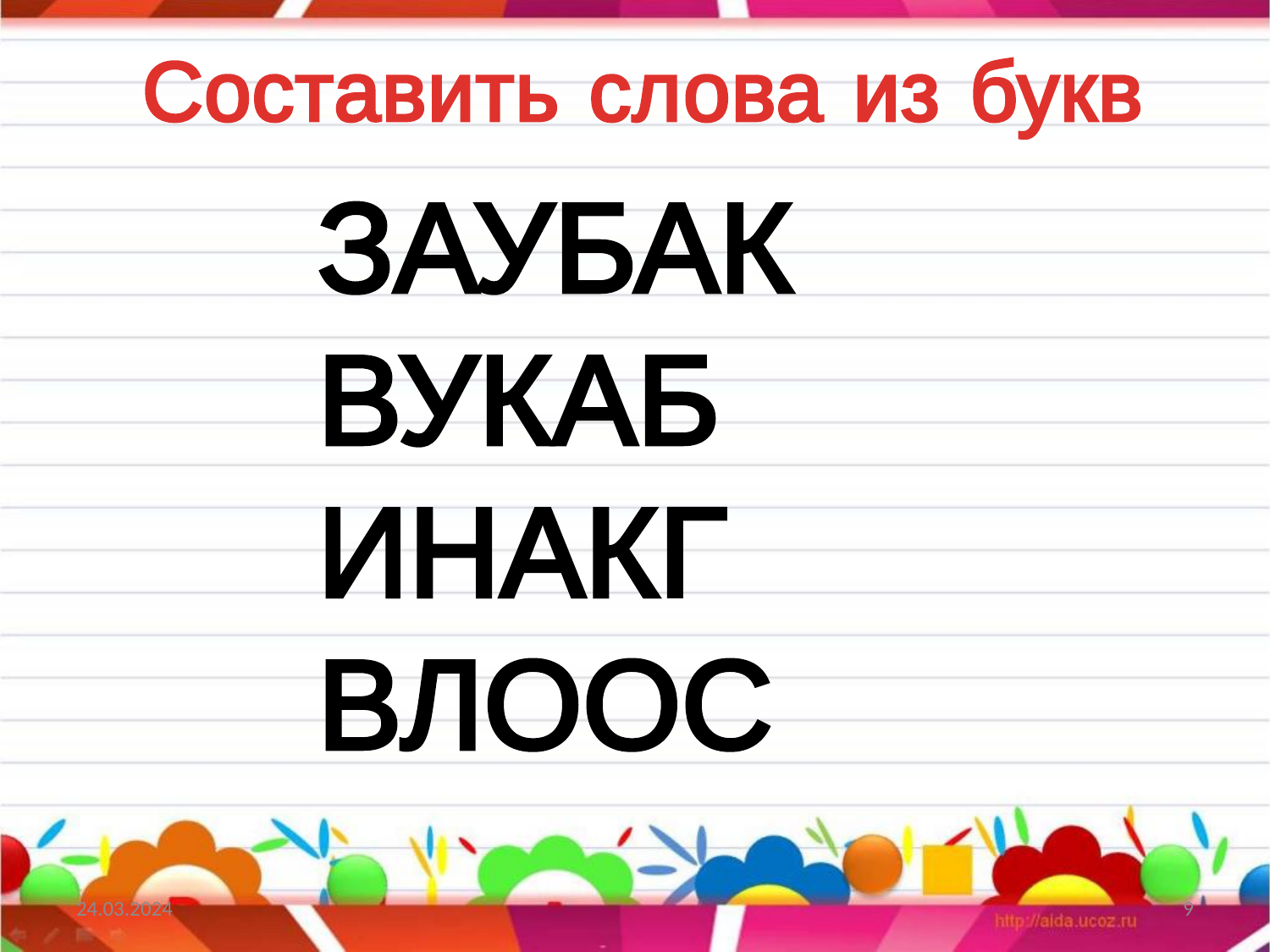

Составить слова из букв
ЗАУБАК
ВУКАБ
ИНАКГ
ВЛООС

24.03.2024
9